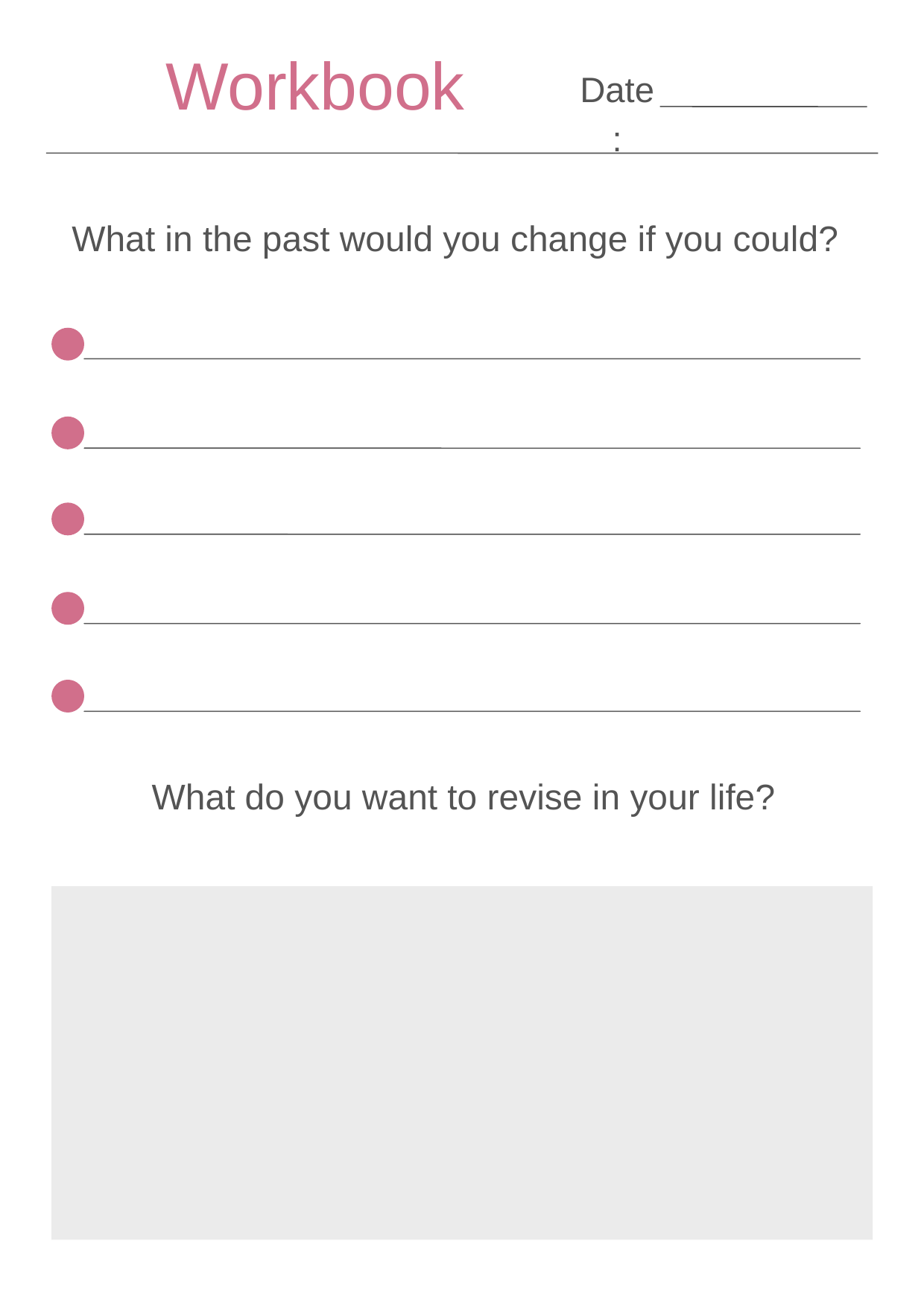

Workbook
Date:

What in the past would you change if you could?

What do you want to revise in your life?